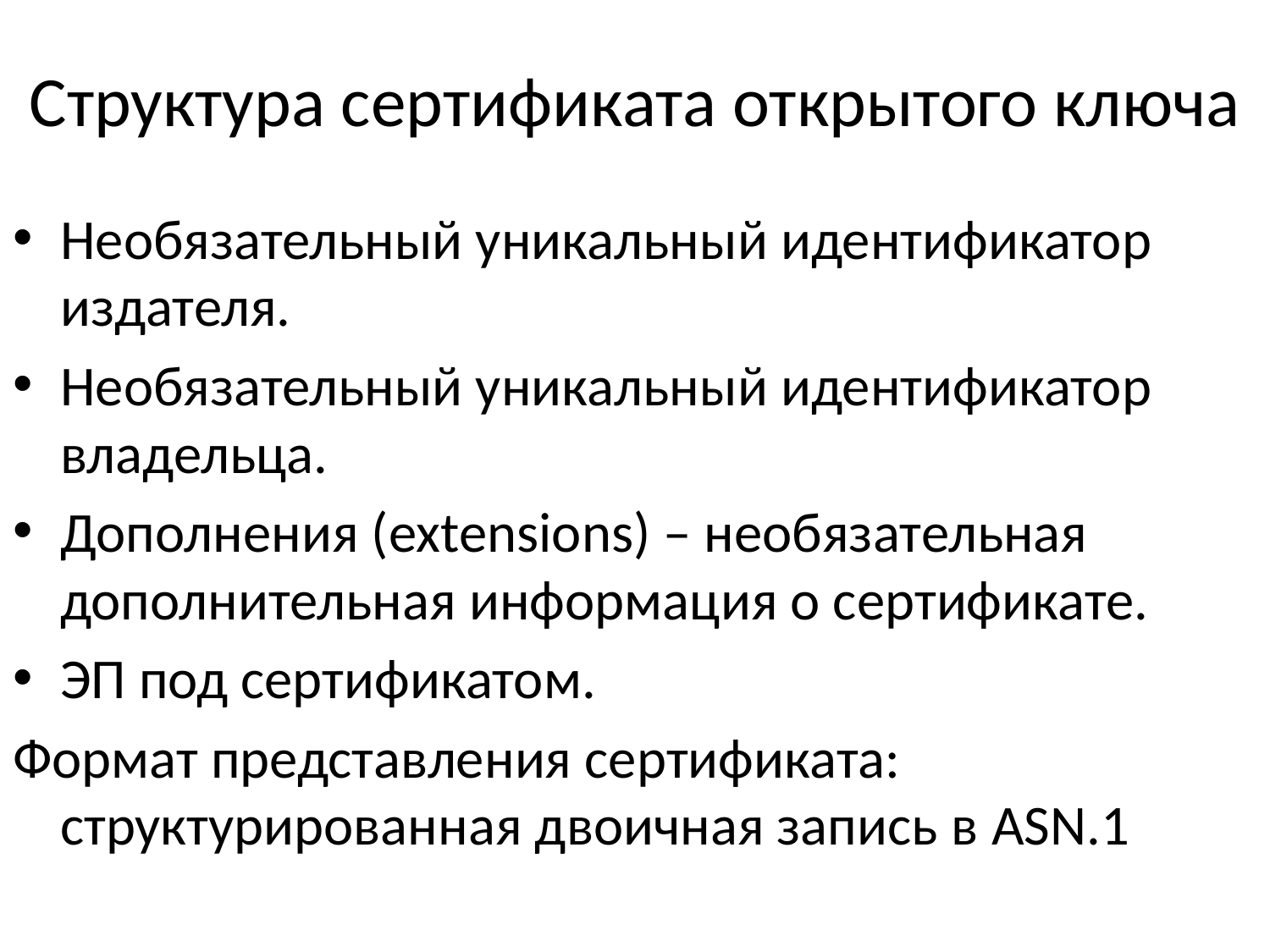

# Структура сертификата открытого ключа
Необязательный уникальный идентификатор издателя.
Необязательный уникальный идентификатор владельца.
Дополнения (extensions) – необязательная дополнительная информация о сертификате.
ЭП под сертификатом.
Формат представления сертификата: структурированная двоичная запись в ASN.1